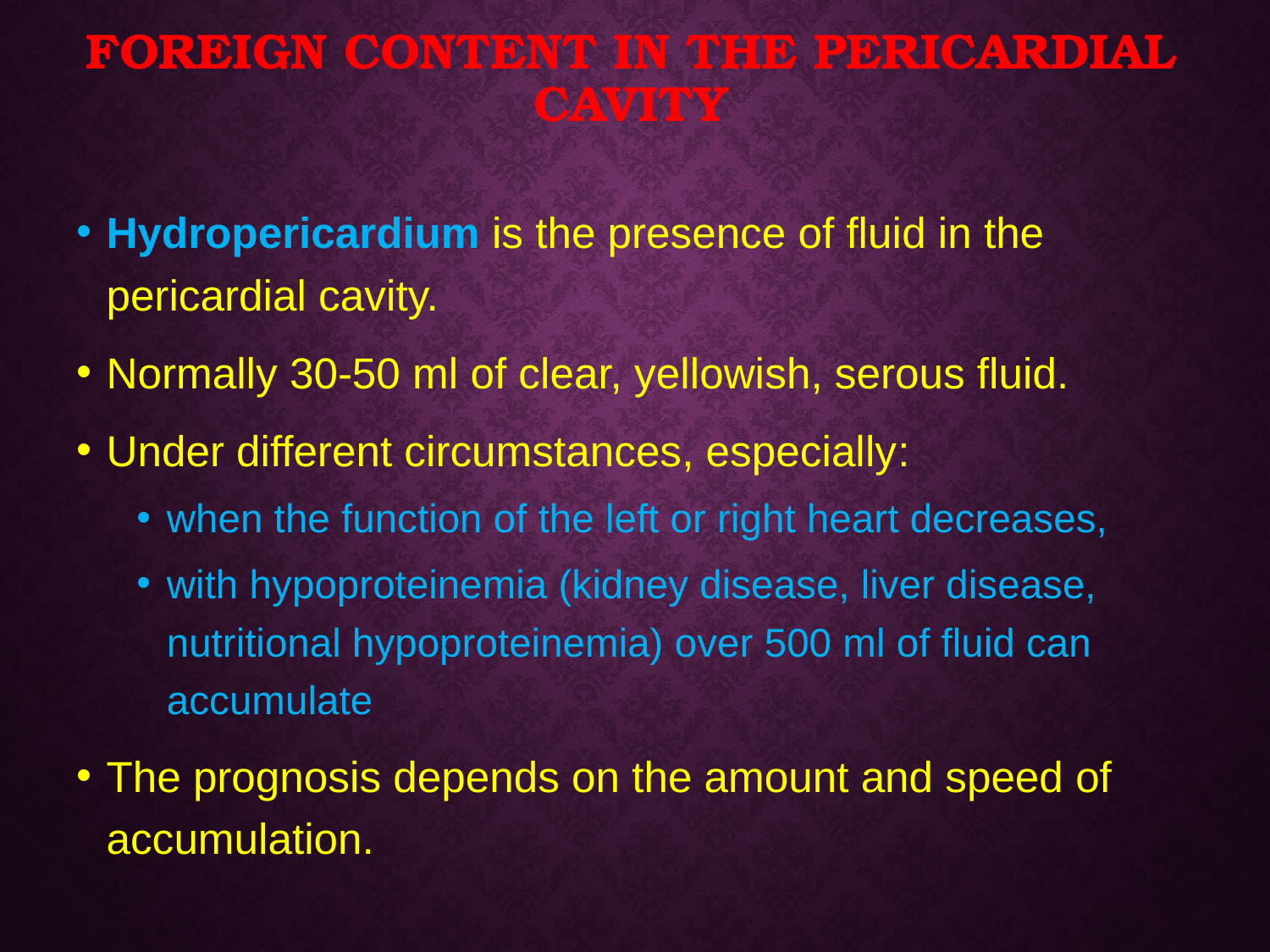

# Foreign content in the pericardial cavity
Hydropericardium is the presence of fluid in the pericardial cavity.
Normally 30-50 ml of clear, yellowish, serous fluid.
Under different circumstances, especially:
when the function of the left or right heart decreases,
with hypoproteinemia (kidney disease, liver disease, nutritional hypoproteinemia) over 500 ml of fluid can accumulate
The prognosis depends on the amount and speed of accumulation.